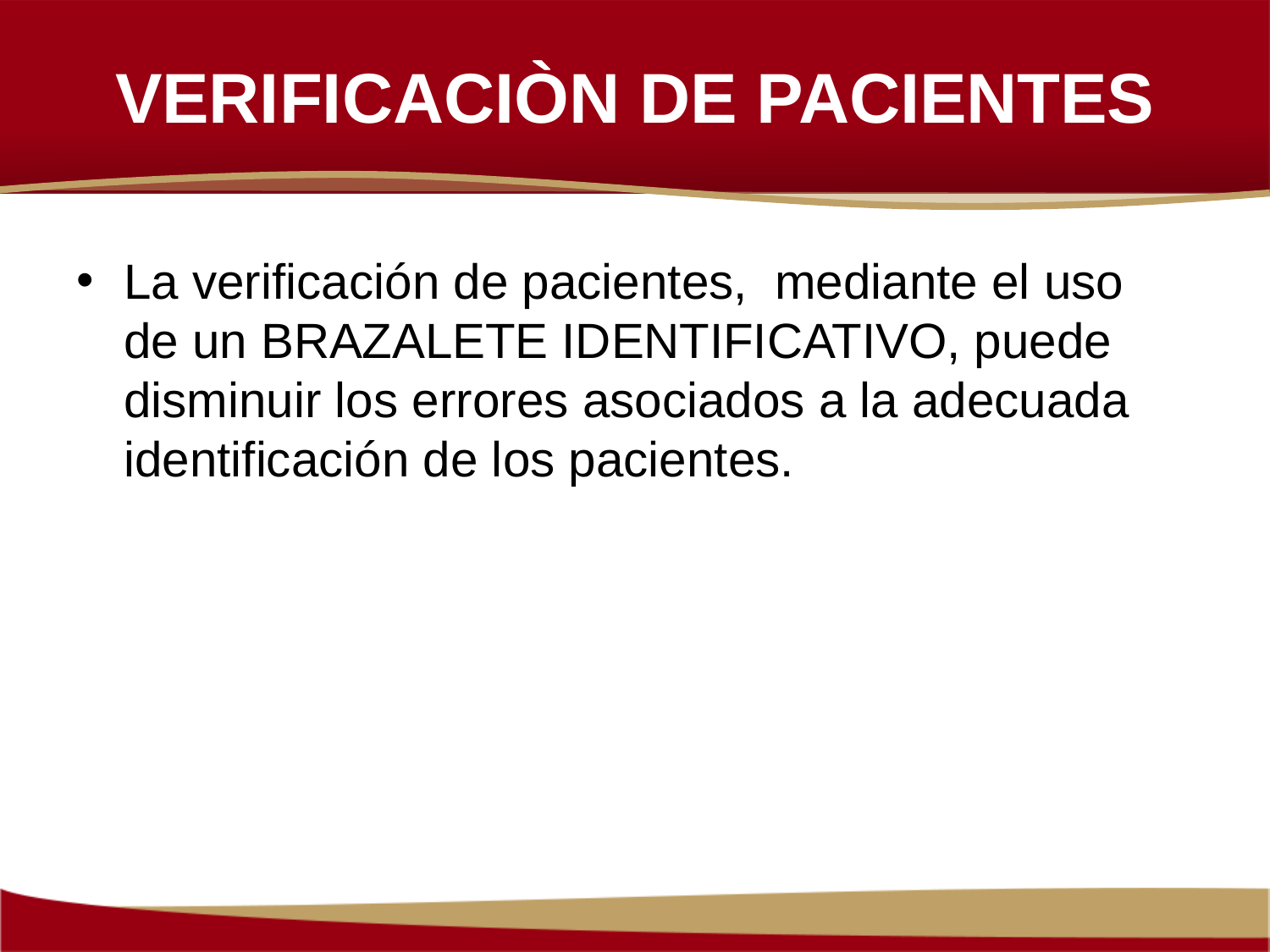

# VERIFICACIÒN DE PACIENTES
La verificación de pacientes,  mediante el uso de un BRAZALETE IDENTIFICATIVO, puede disminuir los errores asociados a la adecuada identificación de los pacientes.